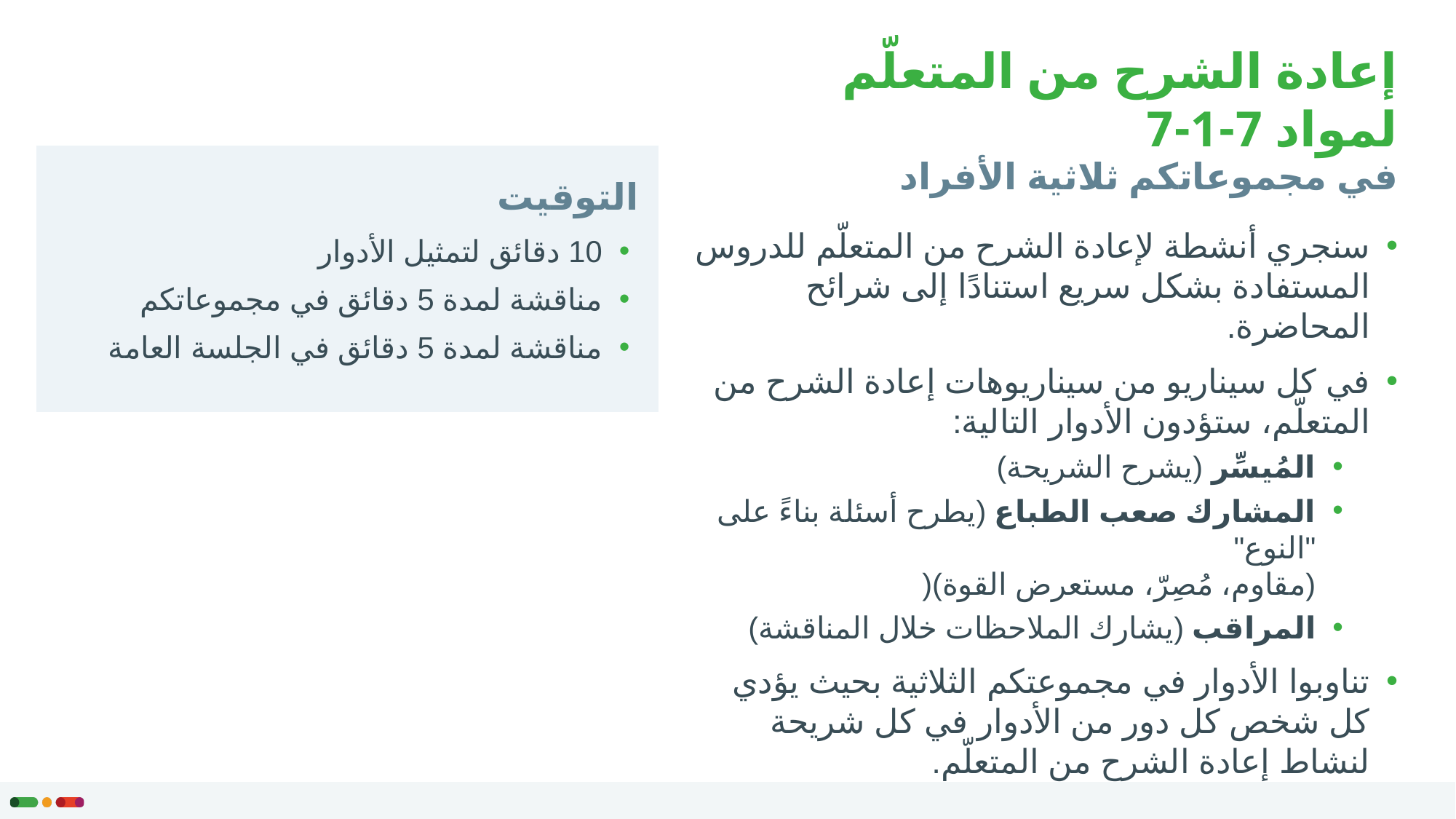

# إعادة الشرح من المتعلّم لمواد 7-1-7
في مجموعاتكم ثلاثية الأفراد

التوقيت
سنجري أنشطة لإعادة الشرح من المتعلّم للدروس المستفادة بشكل سريع استنادًا إلى شرائح المحاضرة.
في كل سيناريو من سيناريوهات إعادة الشرح من المتعلّم، ستؤدون الأدوار التالية:
المُيسِّر (يشرح الشريحة)
المشارك صعب الطباع (يطرح أسئلة بناءً على "النوع"
(مقاوم، مُصِرّ، مستعرض القوة)(
المراقب (يشارك الملاحظات خلال المناقشة)
تناوبوا الأدوار في مجموعتكم الثلاثية بحيث يؤدي كل شخص كل دور من الأدوار في كل شريحة لنشاط إعادة الشرح من المتعلّم.
10 دقائق لتمثيل الأدوار
مناقشة لمدة 5 دقائق في مجموعاتكم
مناقشة لمدة 5 دقائق في الجلسة العامة